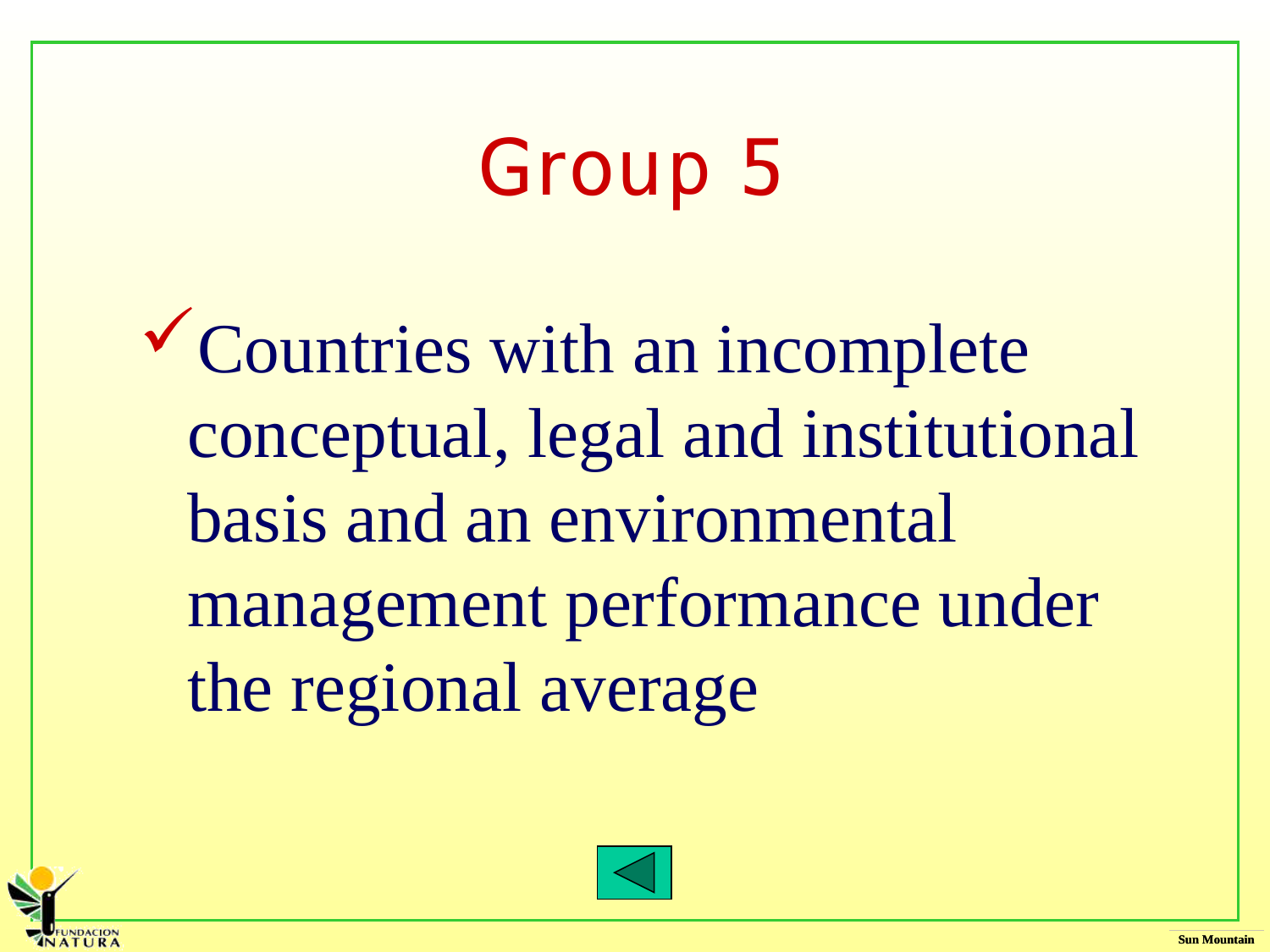

Group 5
Countries with an incomplete conceptual, legal and institutional basis and an environmental management performance under the regional average